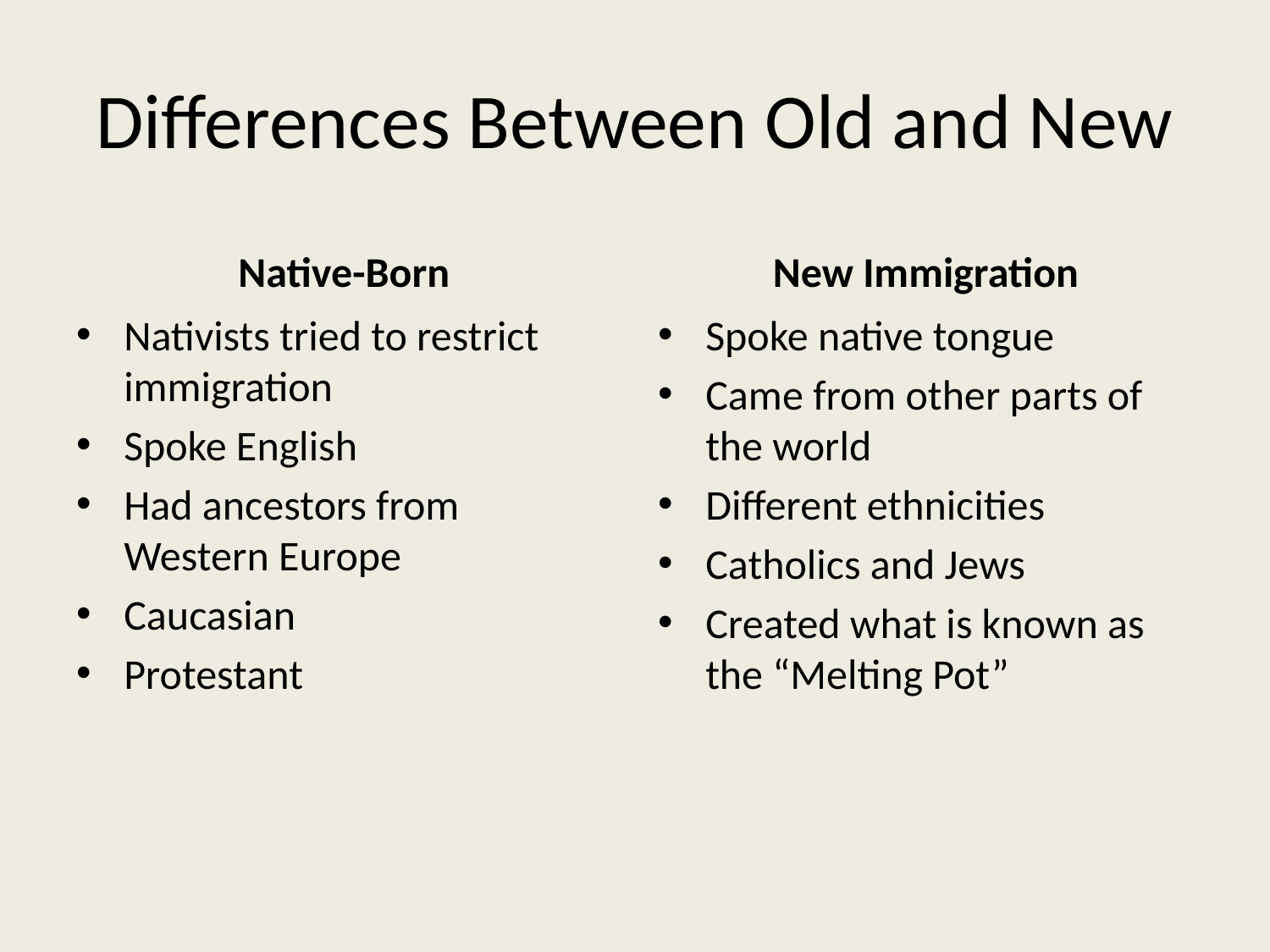

# Differences Between Old and New
Native-Born
New Immigration
Nativists tried to restrict immigration
Spoke English
Had ancestors from Western Europe
Caucasian
Protestant
Spoke native tongue
Came from other parts of the world
Different ethnicities
Catholics and Jews
Created what is known as the “Melting Pot”